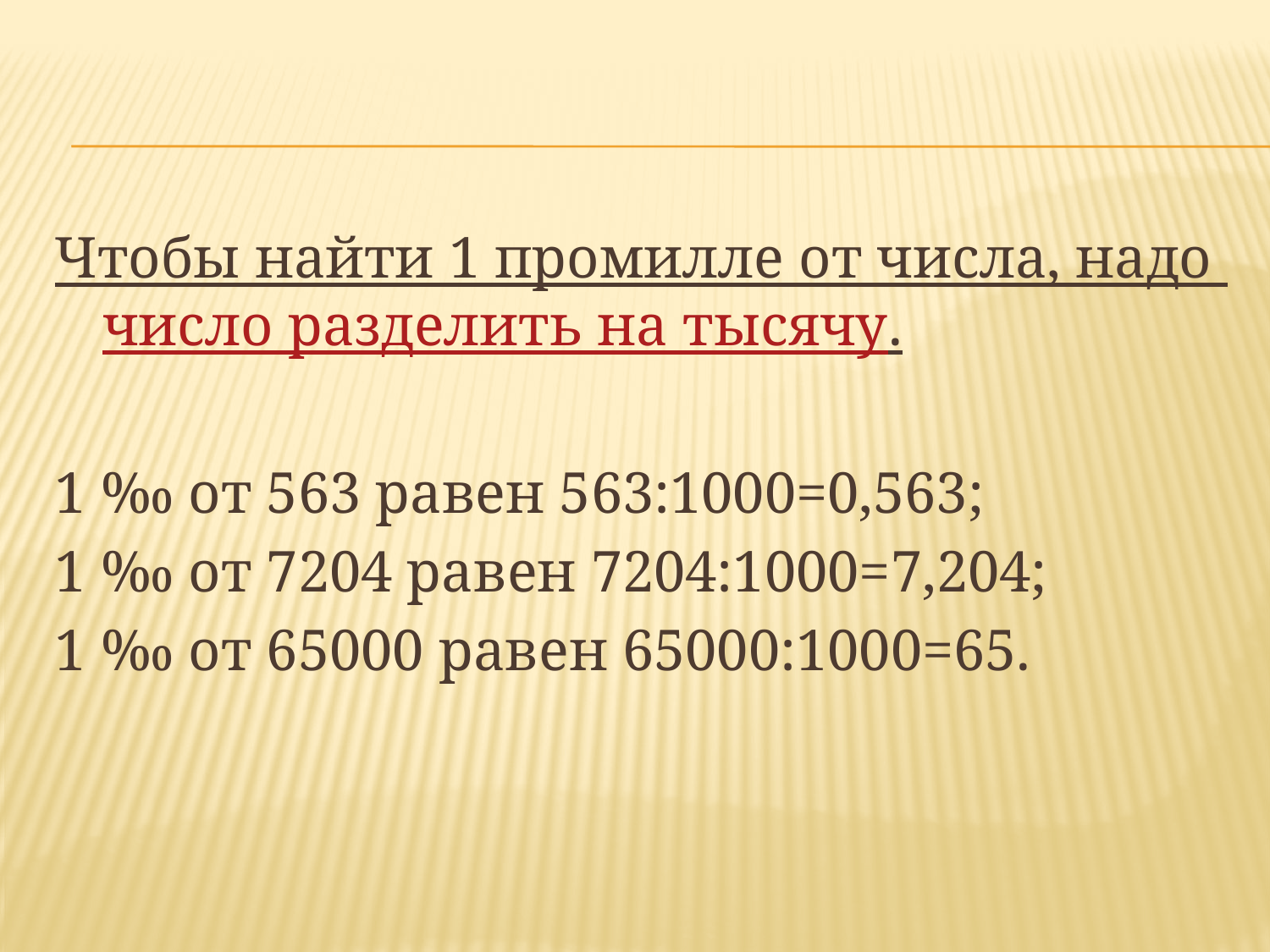

#
Чтобы найти 1 промилле от числа, надо число разделить на тысячу.

1 ‰ от 563 равен 563:1000=0,563;
1 ‰ от 7204 равен 7204:1000=7,204;
1 ‰ от 65000 равен 65000:1000=65.